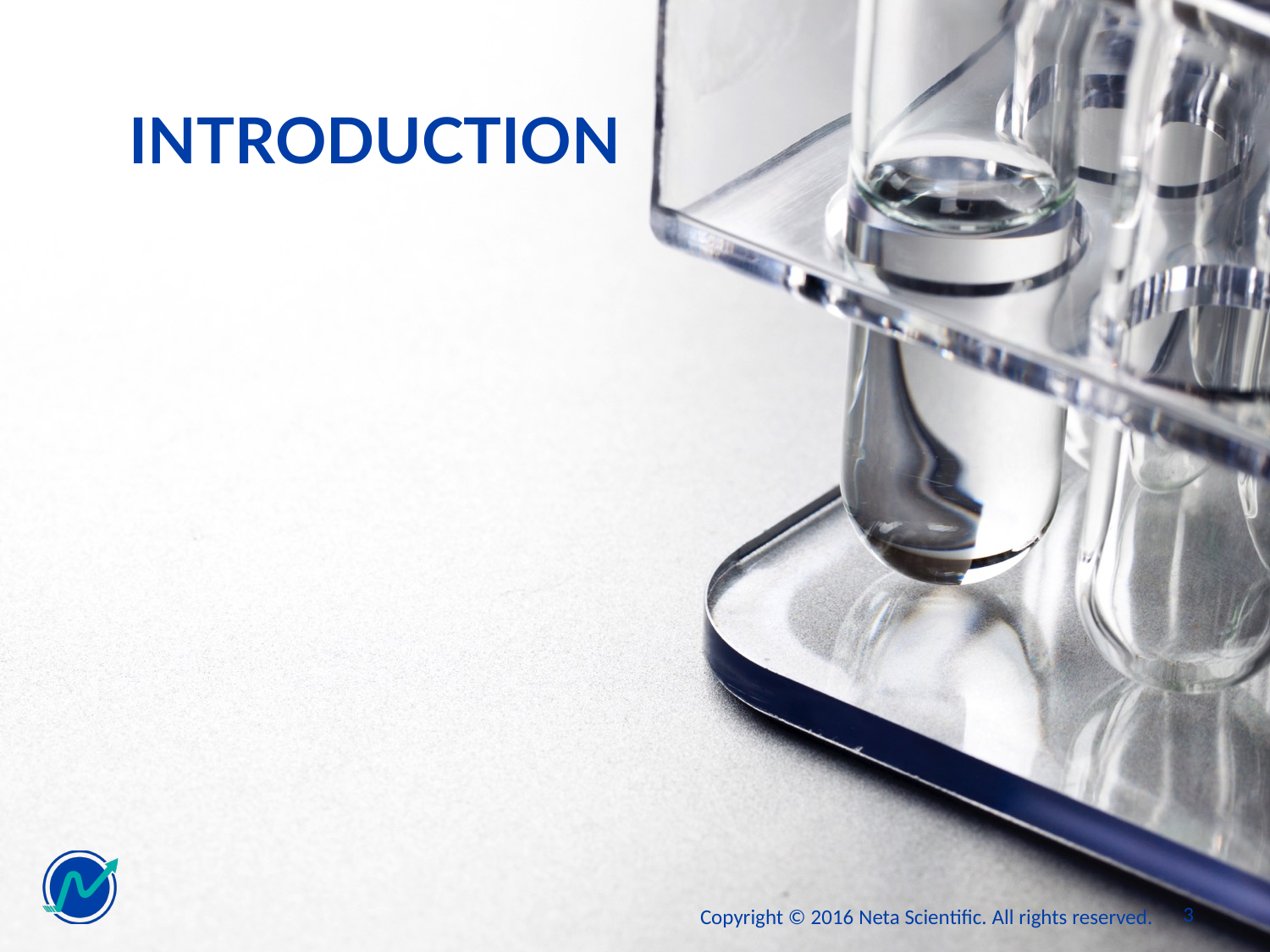

# Introduction

3
Copyright © 2016 Neta Scientific. All rights reserved.